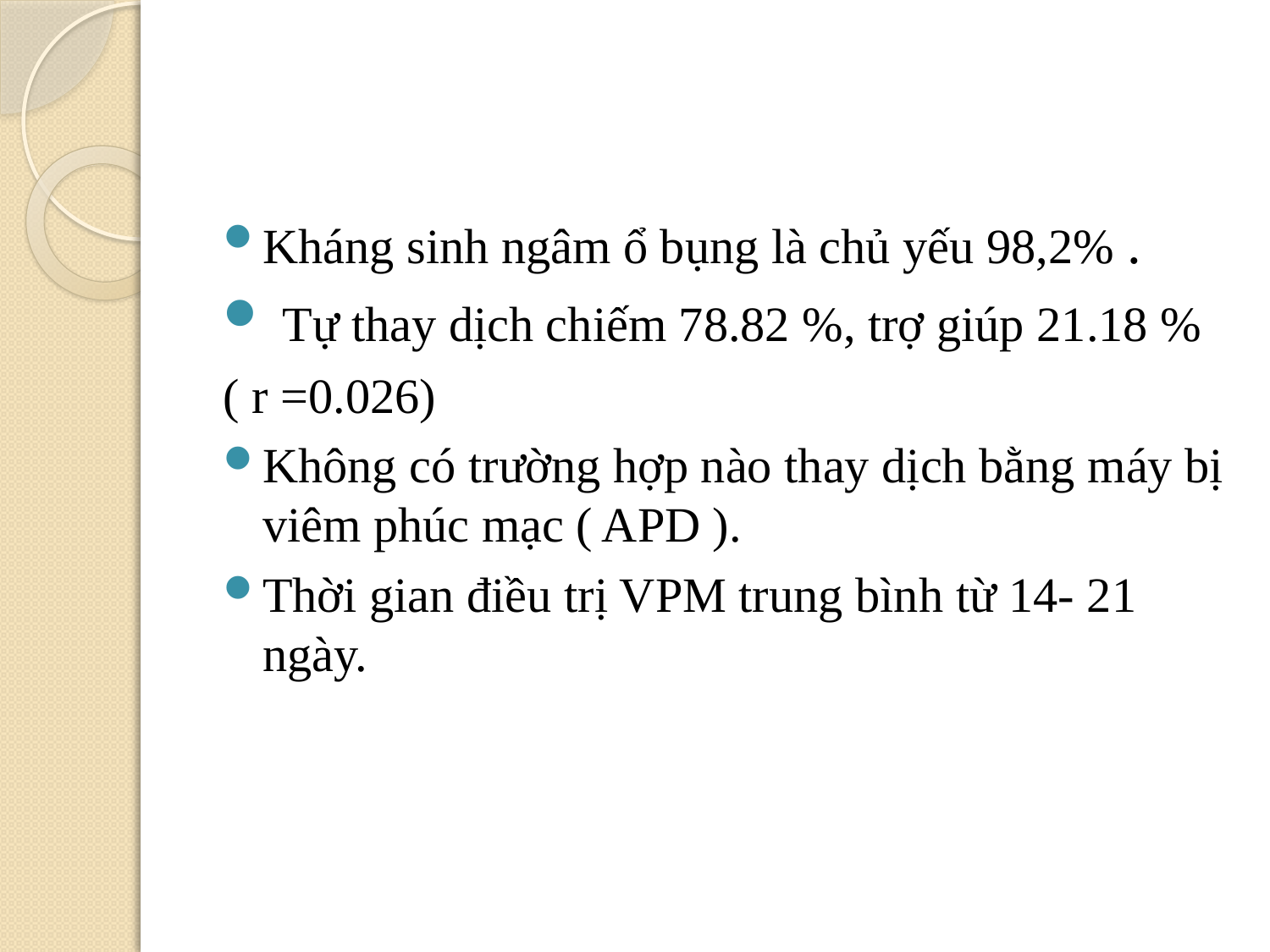

Kháng sinh ngâm ổ bụng là chủ yếu 98,2% .
 Tự thay dịch chiếm 78.82 %, trợ giúp 21.18 %
( r =0.026)
Không có trường hợp nào thay dịch bằng máy bị viêm phúc mạc ( APD ).
Thời gian điều trị VPM trung bình từ 14- 21 ngày.